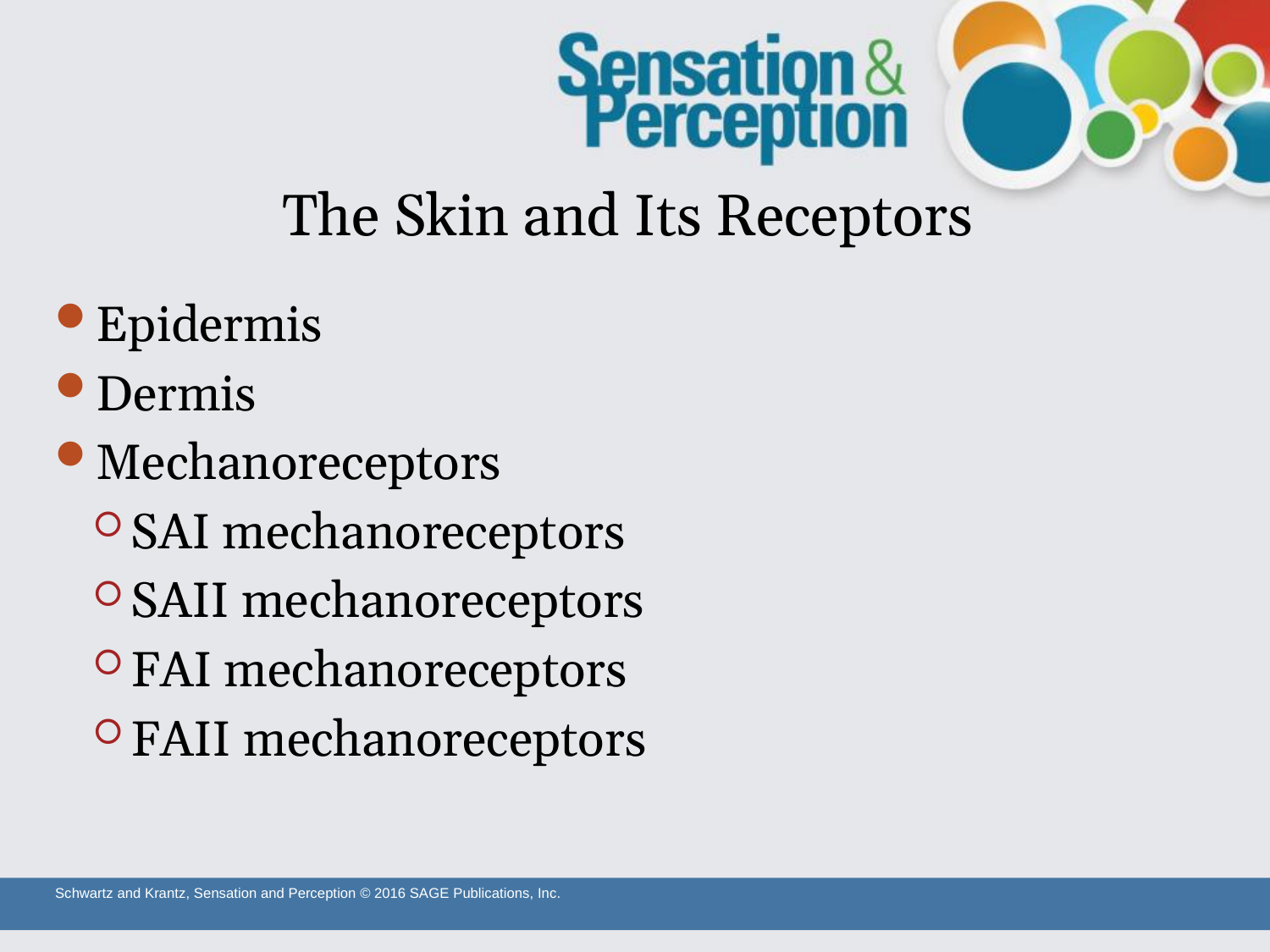

# The Skin and Its Receptors
Epidermis
Dermis
Mechanoreceptors
SAI mechanoreceptors
SAII mechanoreceptors
FAI mechanoreceptors
FAII mechanoreceptors
Schwartz and Krantz, Sensation and Perception © 2016 SAGE Publications, Inc.